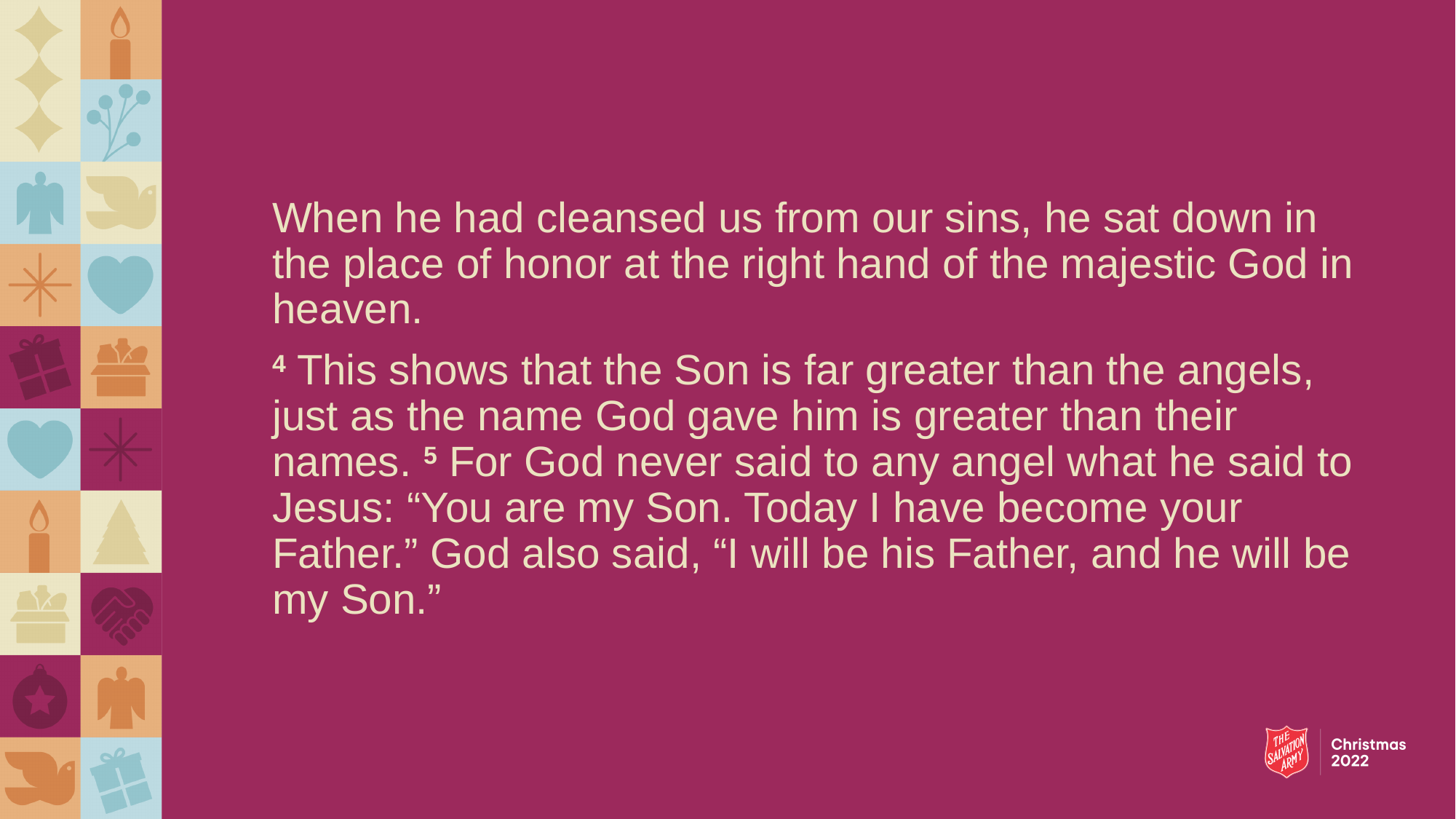

When he had cleansed us from our sins, he sat down in the place of honor at the right hand of the majestic God in heaven.
4 This shows that the Son is far greater than the angels, just as the name God gave him is greater than their names. 5 For God never said to any angel what he said to Jesus: “You are my Son. Today I have become your Father.” God also said, “I will be his Father, and he will be my Son.”